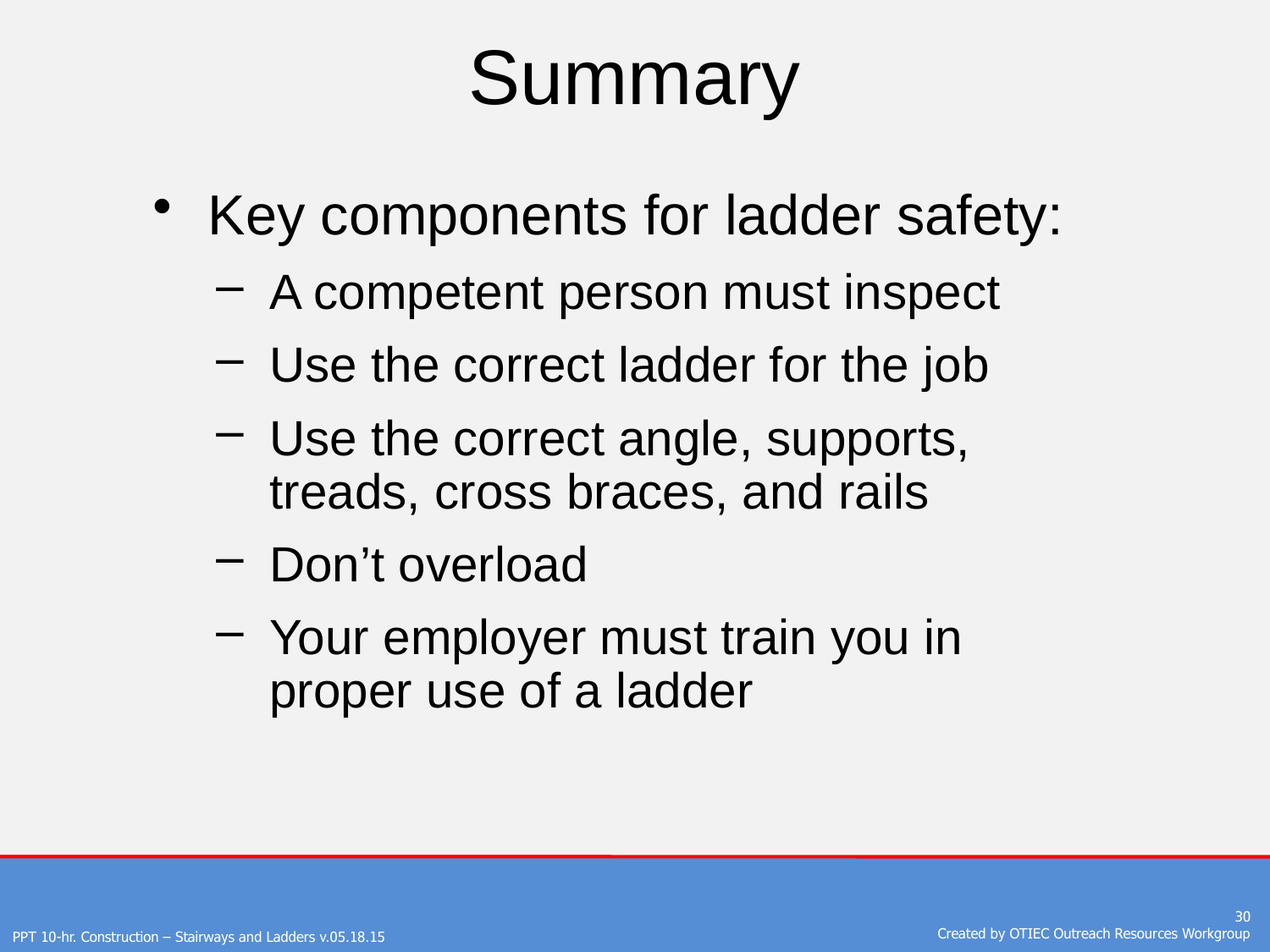

Summary
  Key components for ladder safety:
 A competent person must inspect
 Use the correct ladder for the job
 Use the correct angle, supports,
 treads, cross braces, and rails
 Don’t overload
 Your employer must train you in
 proper use of a ladder